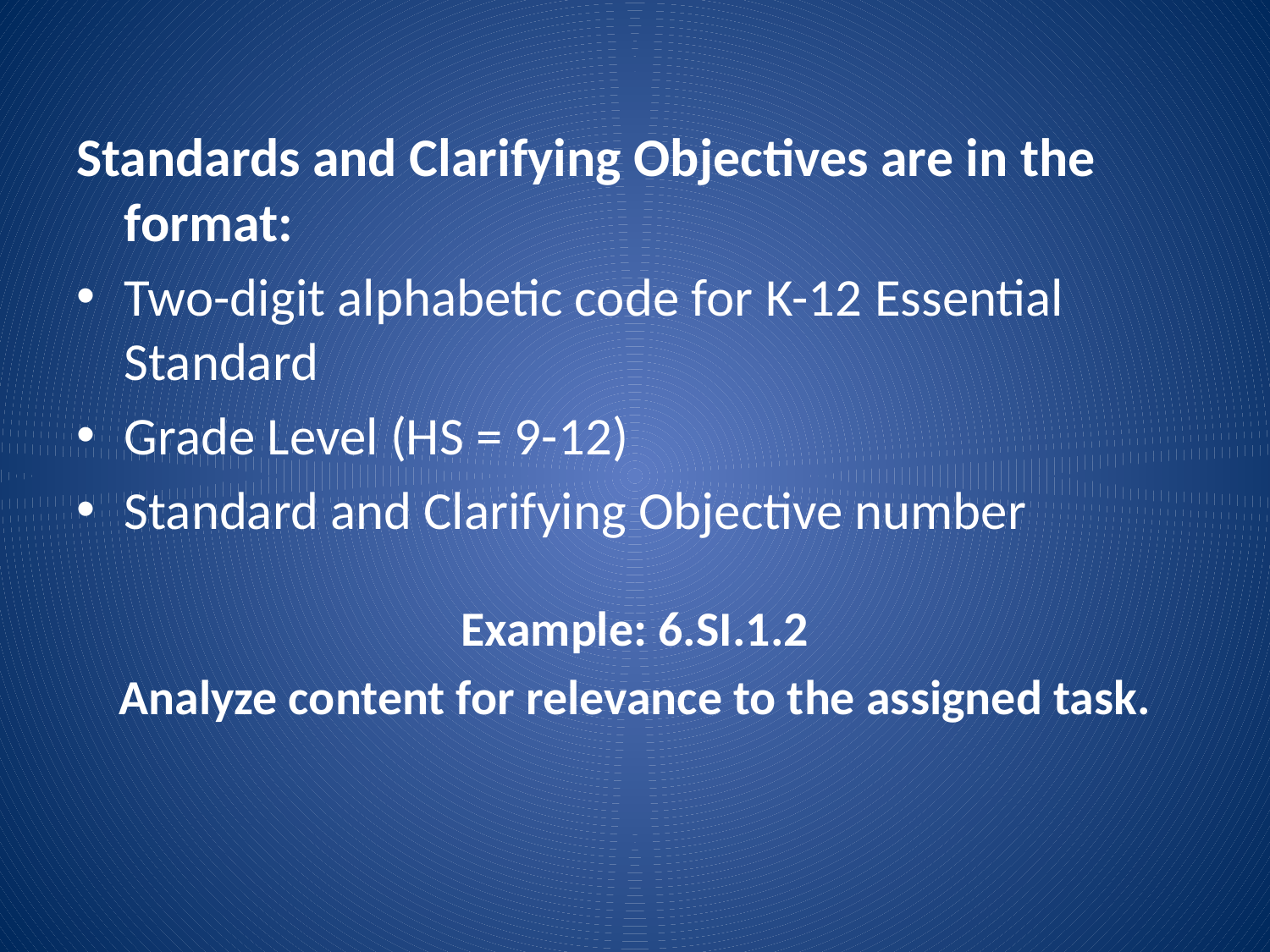

Standards and Clarifying Objectives are in the format:
Two-digit alphabetic code for K-12 Essential Standard
Grade Level (HS = 9-12)
Standard and Clarifying Objective number

Example: 6.SI.1.2
Analyze content for relevance to the assigned task.